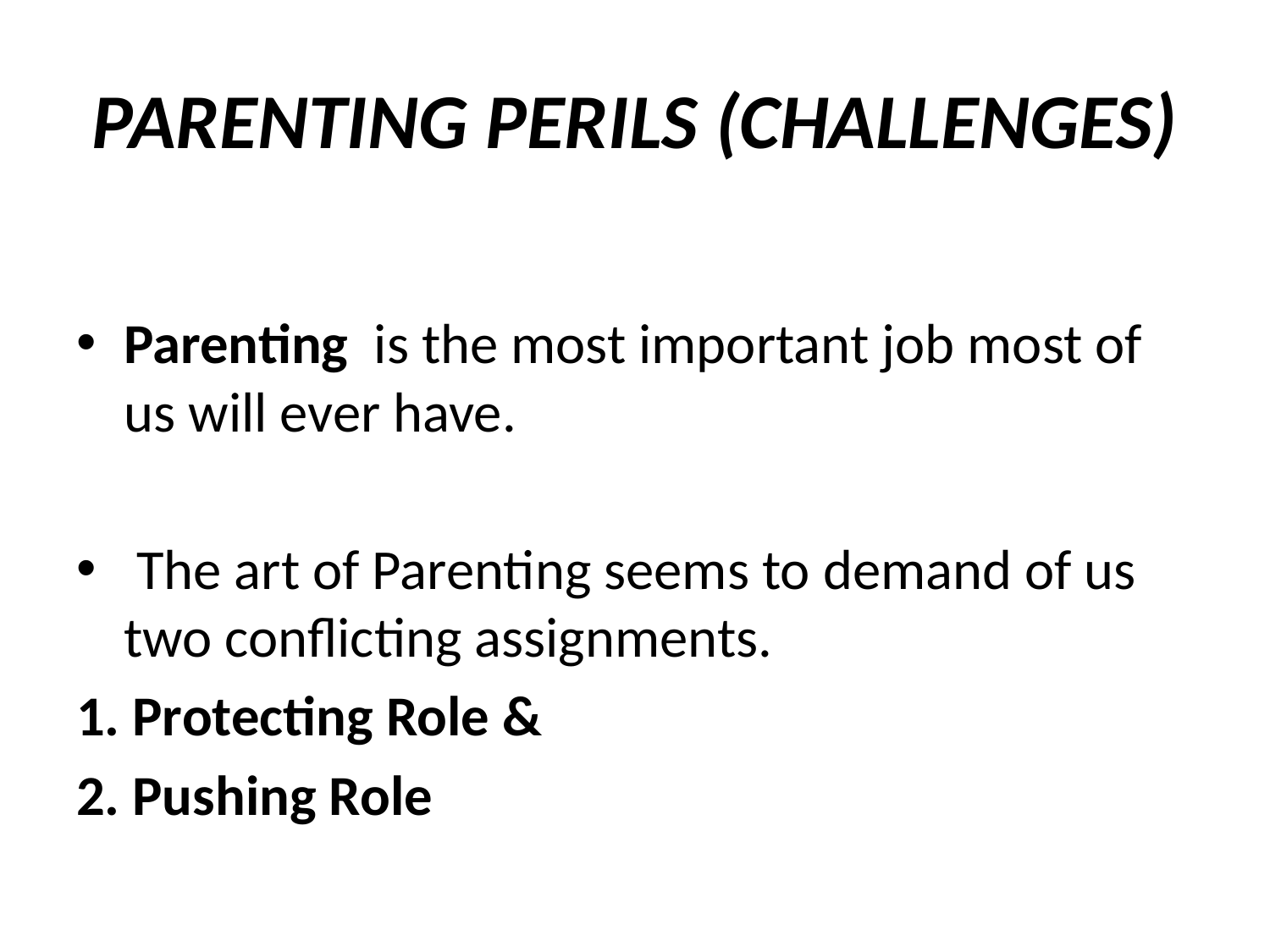

# PARENTING PERILS (CHALLENGES)

Parenting  is the most important job most of us will ever have.

 The art of Parenting seems to demand of us two conflicting assignments.
1. Protecting Role &
2. Pushing Role